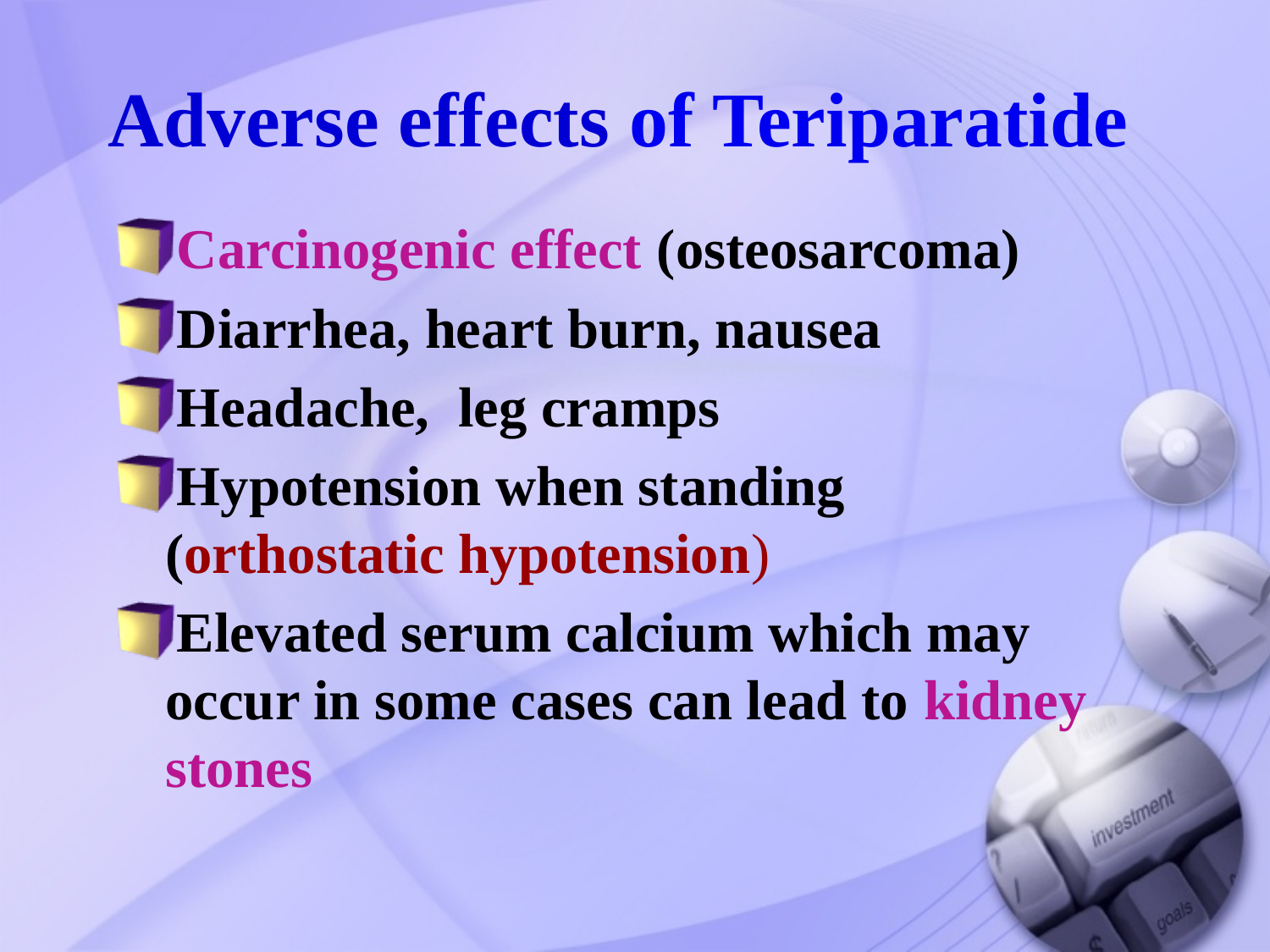

# Adverse effects of Teriparatide
Carcinogenic effect (osteosarcoma)
Diarrhea, heart burn, nausea
Headache,  leg cramps
Hypotension when standing (orthostatic hypotension)
Elevated serum calcium which may occur in some cases can lead to kidney stones